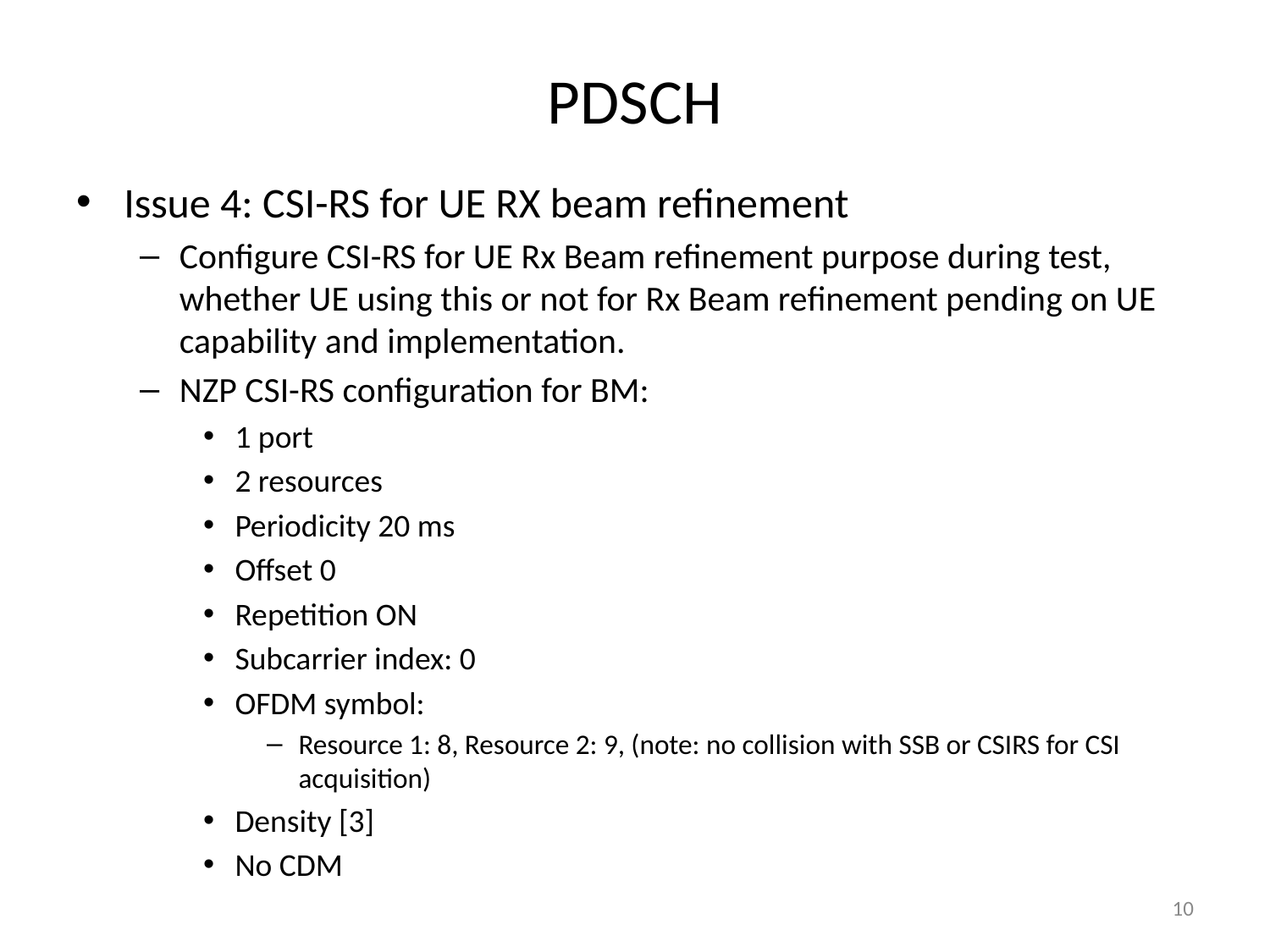

# PDSCH
Issue 4: CSI-RS for UE RX beam refinement
Configure CSI-RS for UE Rx Beam refinement purpose during test, whether UE using this or not for Rx Beam refinement pending on UE capability and implementation.
NZP CSI-RS configuration for BM:
1 port
2 resources
Periodicity 20 ms
Offset 0
Repetition ON
Subcarrier index: 0
OFDM symbol:
Resource 1: 8, Resource 2: 9, (note: no collision with SSB or CSIRS for CSI acquisition)
Density [3]
No CDM

10